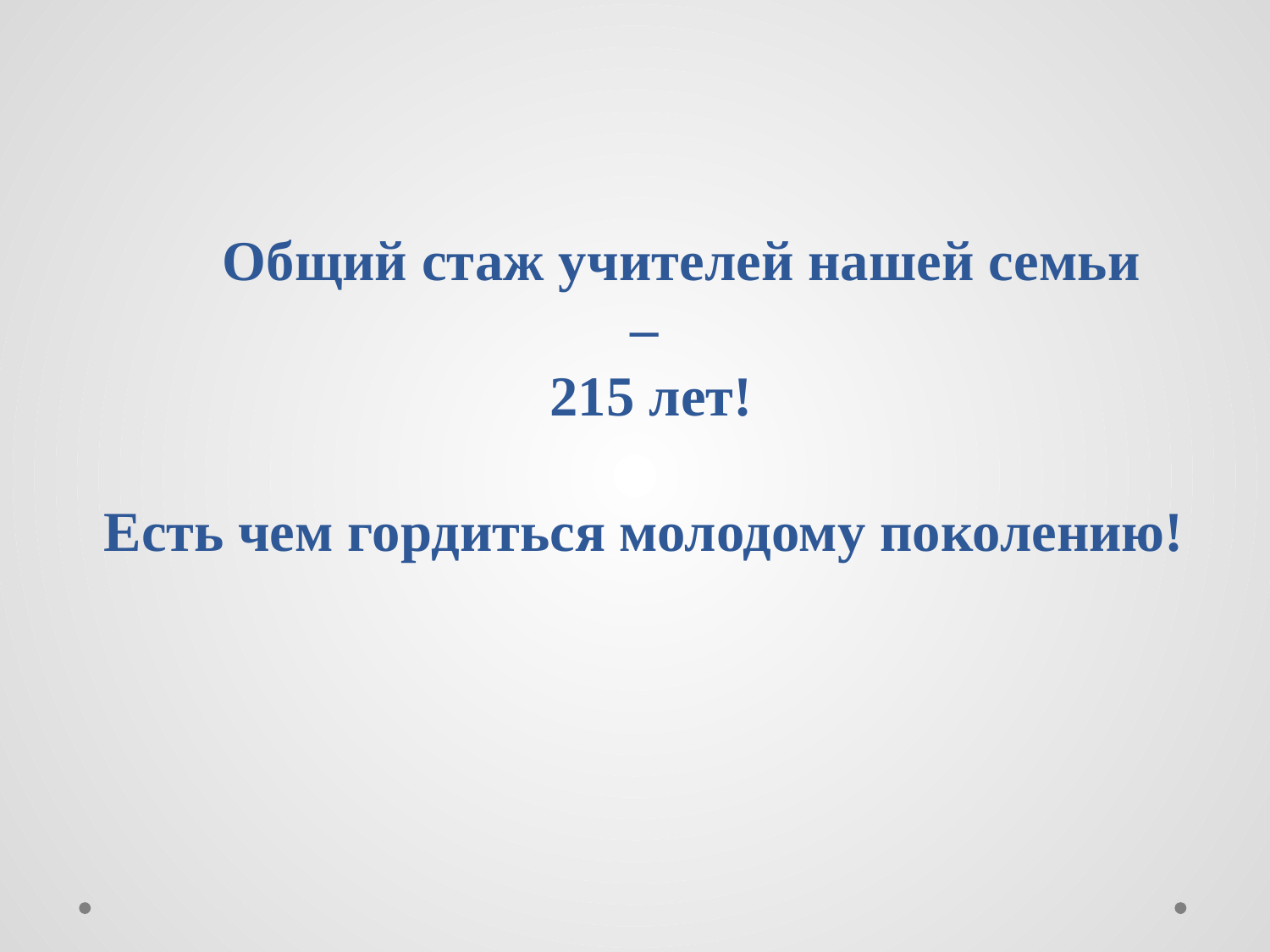

# Общий стаж учителей нашей семьи – 215 лет! Есть чем гордиться молодому поколению!